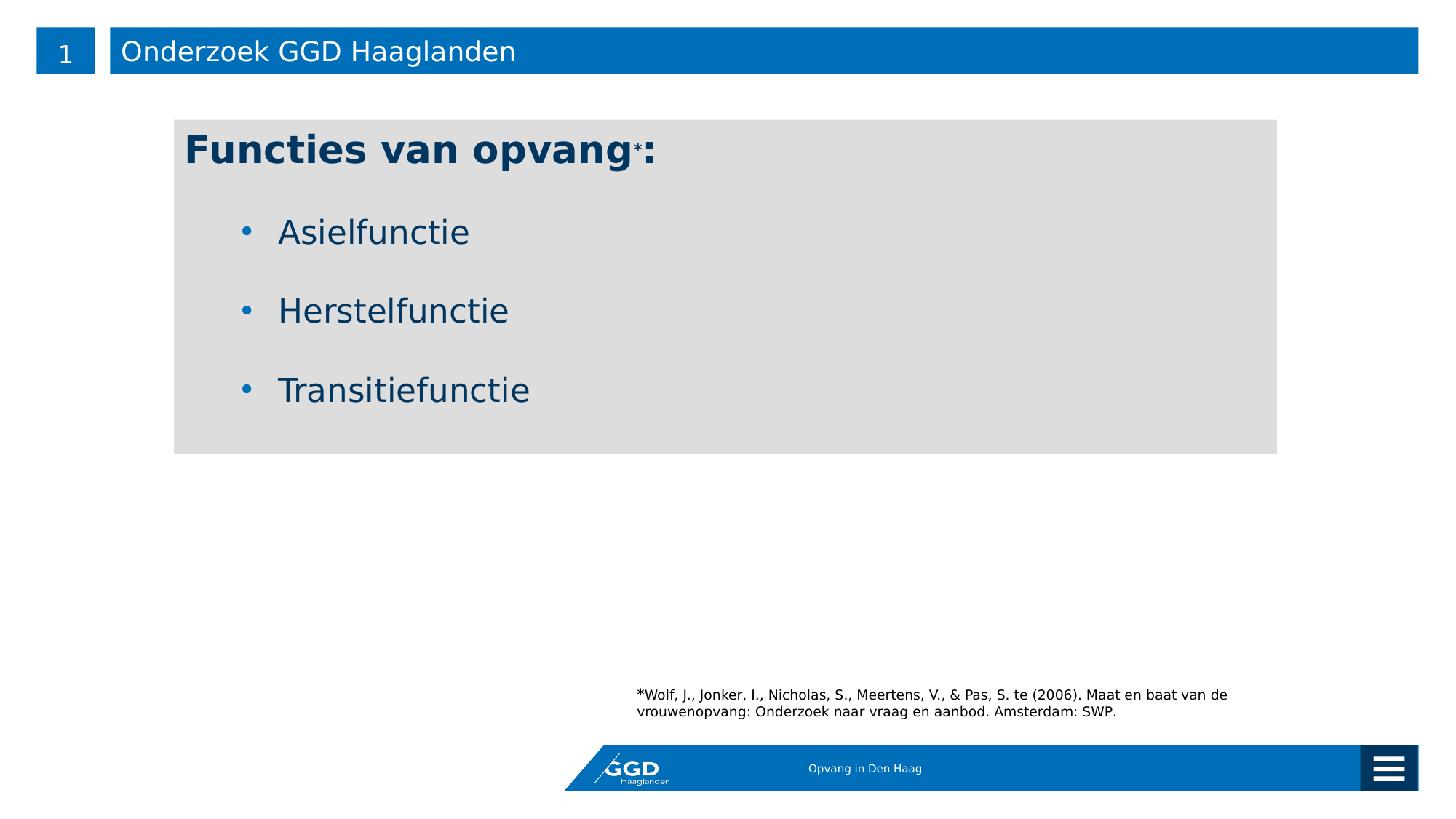

1
# Onderzoek GGD Haaglanden
Functies van opvang*:

Asielfunctie

Herstelfunctie

Transitiefunctie

*Wolf, J., Jonker, I., Nicholas, S., Meertens, V., & Pas, S. te (2006). Maat en baat van de vrouwenopvang: Onderzoek naar vraag en aanbod. Amsterdam: SWP.

Opvang in Den Haag